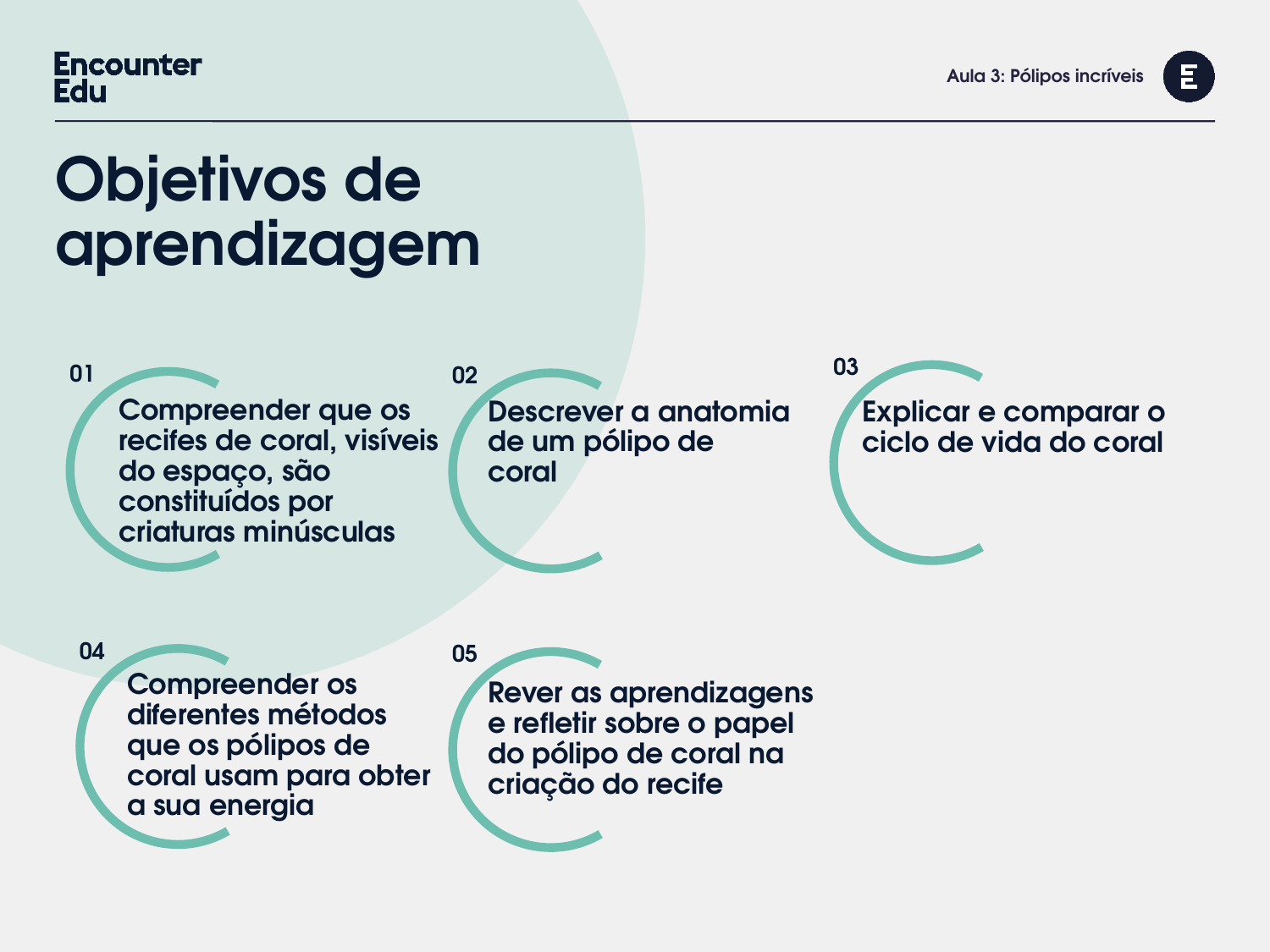

# Aula 3: Pólipos incríveis
Objetivos de aprendizagem
Compreender que os recifes de coral, visíveis do espaço, são constituídos por criaturas minúsculas
Descrever a anatomia de um pólipo de coral
Explicar e comparar o ciclo de vida do coral
Compreender os diferentes métodos que os pólipos de coral usam para obter a sua energia
Rever as aprendizagens e refletir sobre o papel do pólipo de coral na criação do recife